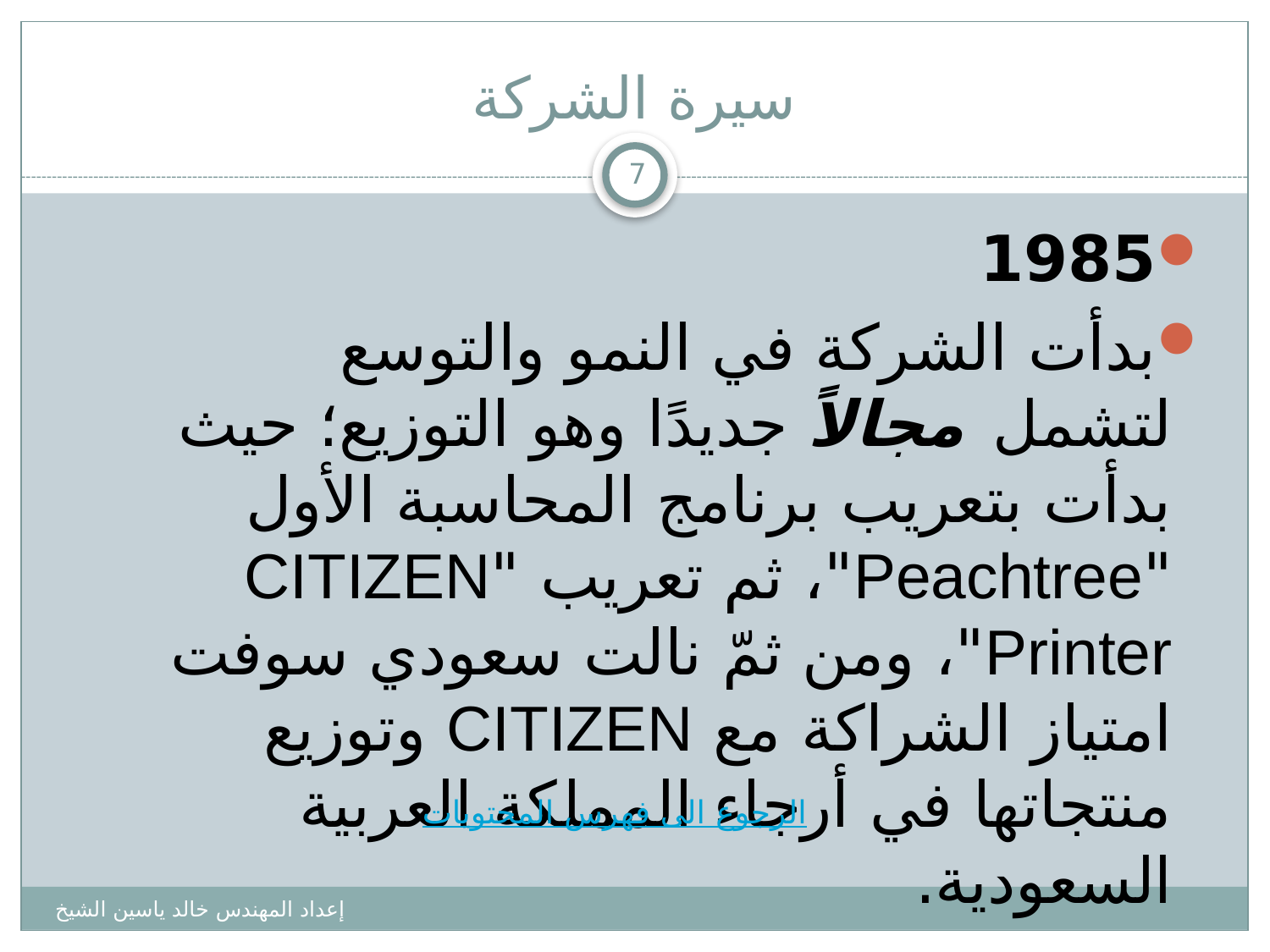

# سيرة الشركة
7
1985
بدأت الشركة في النمو والتوسع لتشمل مجالاً جديدًا وهو التوزيع؛ حيث بدأت بتعريب برنامج المحاسبة الأول "Peachtree"، ثم تعريب "CITIZEN Printer"، ومن ثمّ نالت سعودي سوفت امتياز الشراكة مع CITIZEN وتوزيع منتجاتها في أرجاء المملكة العربية السعودية.

الرجوع الى فهرس المحتويات
إعداد المهندس خالد ياسين الشيخ